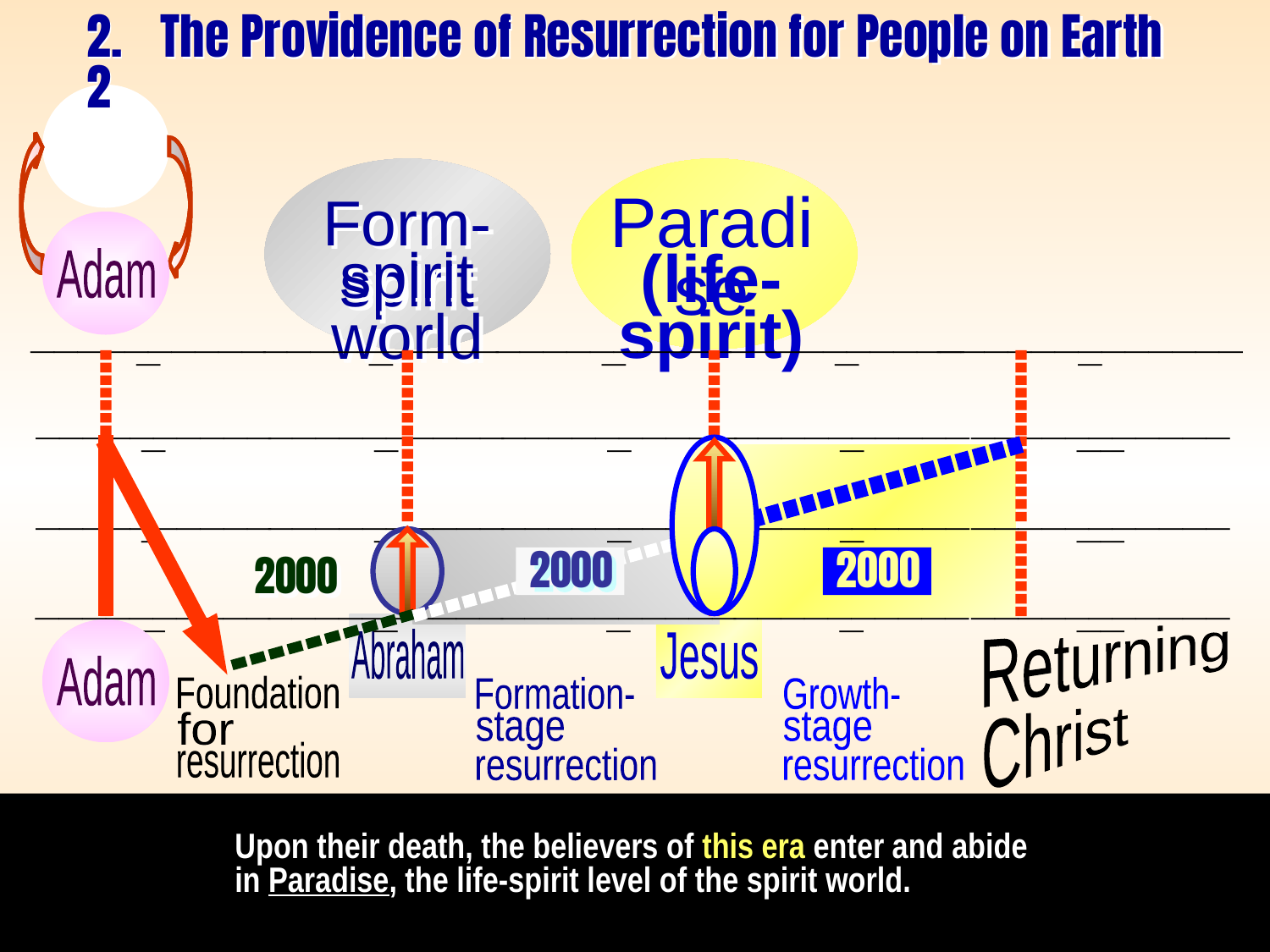

2.2
The Providence of Resurrection for People on Earth

God

Adam

Paradise
Form-spirit
spirit world
(life-spirit)
___________
___________
___________
___________
______________
___________
___________
___________
___________
_____________
___________
___________
___________
___________
_____________
___________
___________
___________
___________
_____________
-------
-------
-------
-------
-------
-------
-------
-------
-------
-------
-------
-------

------------------

c

2000

2000

2000

------------------

Abraham

Jesus

Adam
Returning
----------
Foundation
for
resurrection
Formation-
stage
resurrection
Growth-
stage
resurrection
Christ

Upon their death, the believers of this era enter and abide in Paradise, the life-spirit level of the spirit world.